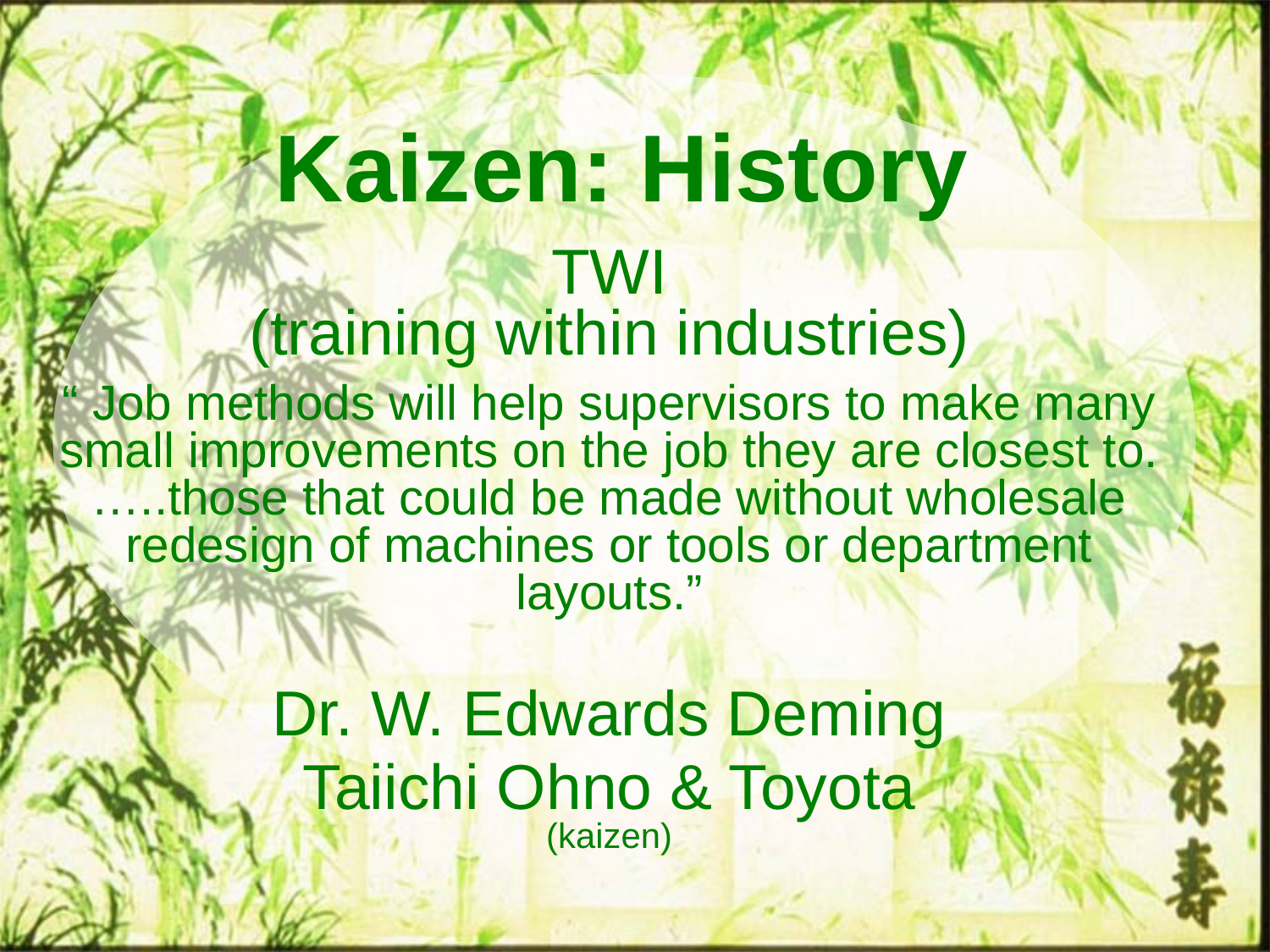

Kaizen: History
TWI
(training within industries)
“ Job methods will help supervisors to make many small improvements on the job they are closest to.
…..those that could be made without wholesale redesign of machines or tools or department layouts.”

Dr. W. Edwards Deming
Taiichi Ohno & Toyota
(kaizen)